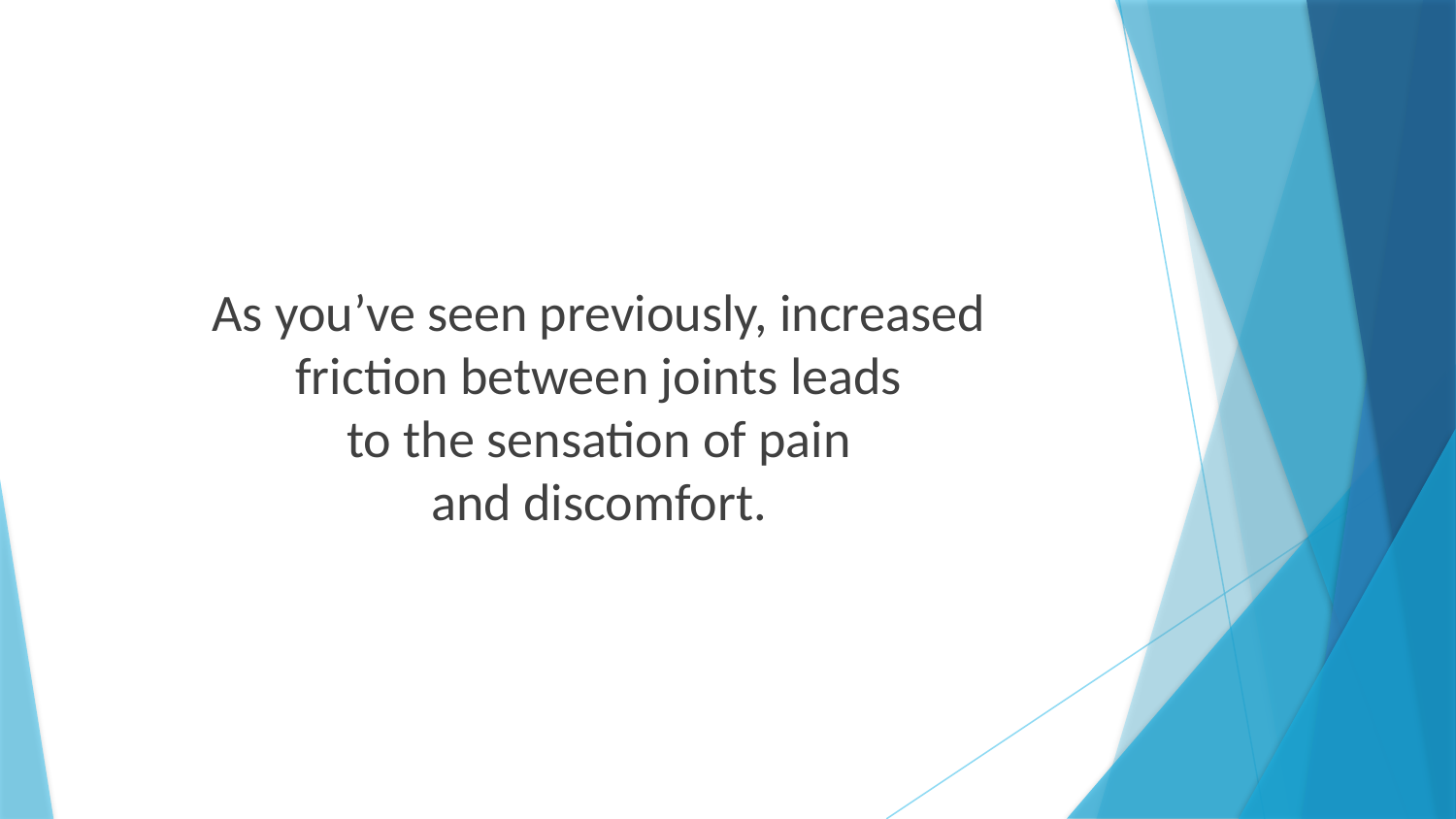

As you’ve seen previously, increased
friction between joints leads
to the sensation of pain
and discomfort.